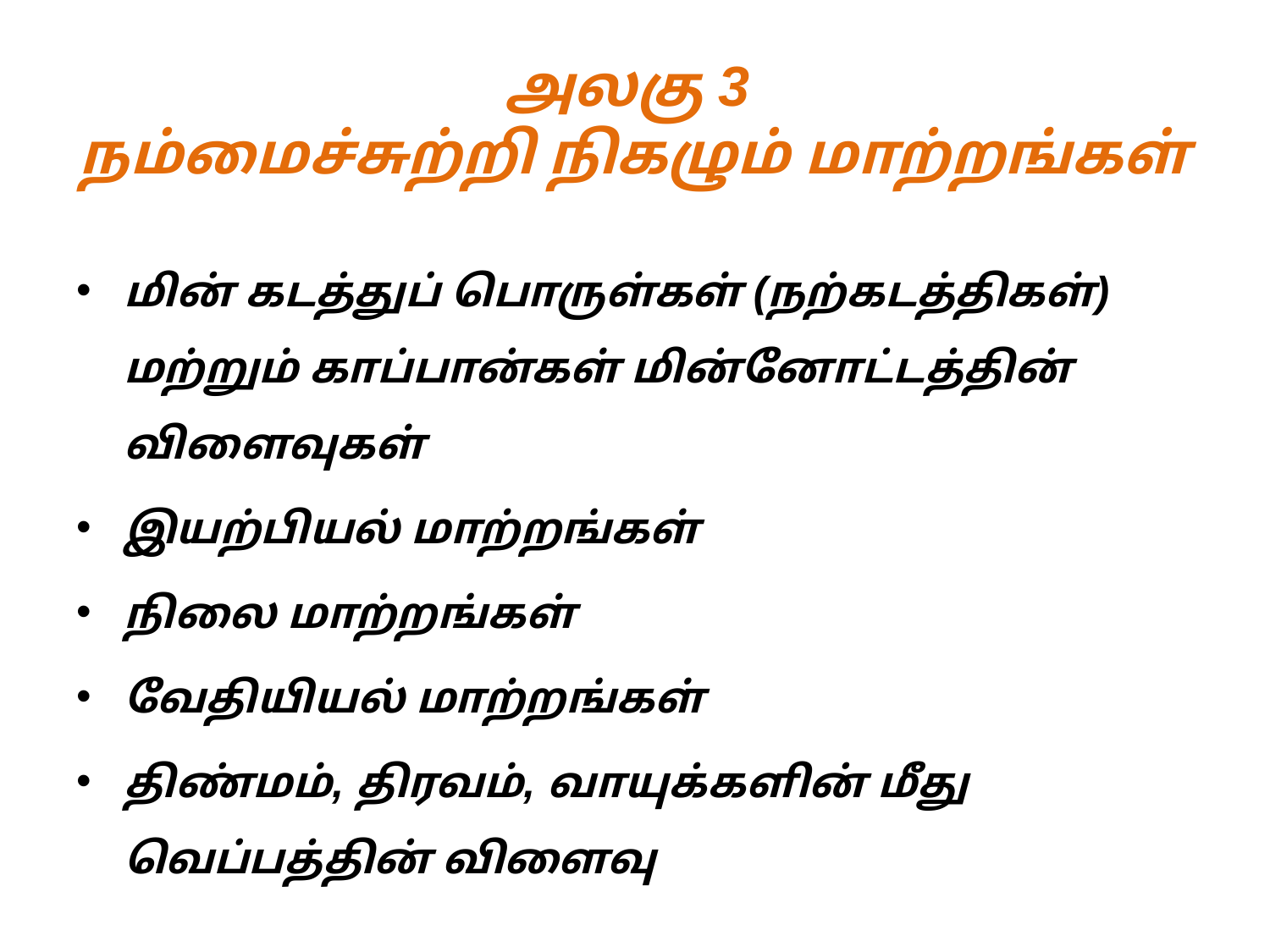

# அலகு 3 நம்மைச்சுற்றி நிகழும் மாற்றங்கள்
மின் கடத்துப் பொருள்கள் (நற்கடத்திகள்)  மற்றும் காப்பான்கள் மின்னோட்டத்தின் விளைவுகள்
இயற்பியல் மாற்றங்கள்
நிலை மாற்றங்கள்
வேதியியல் மாற்றங்கள்
திண்மம், திரவம், வாயுக்களின் மீது வெப்பத்தின் விளைவு